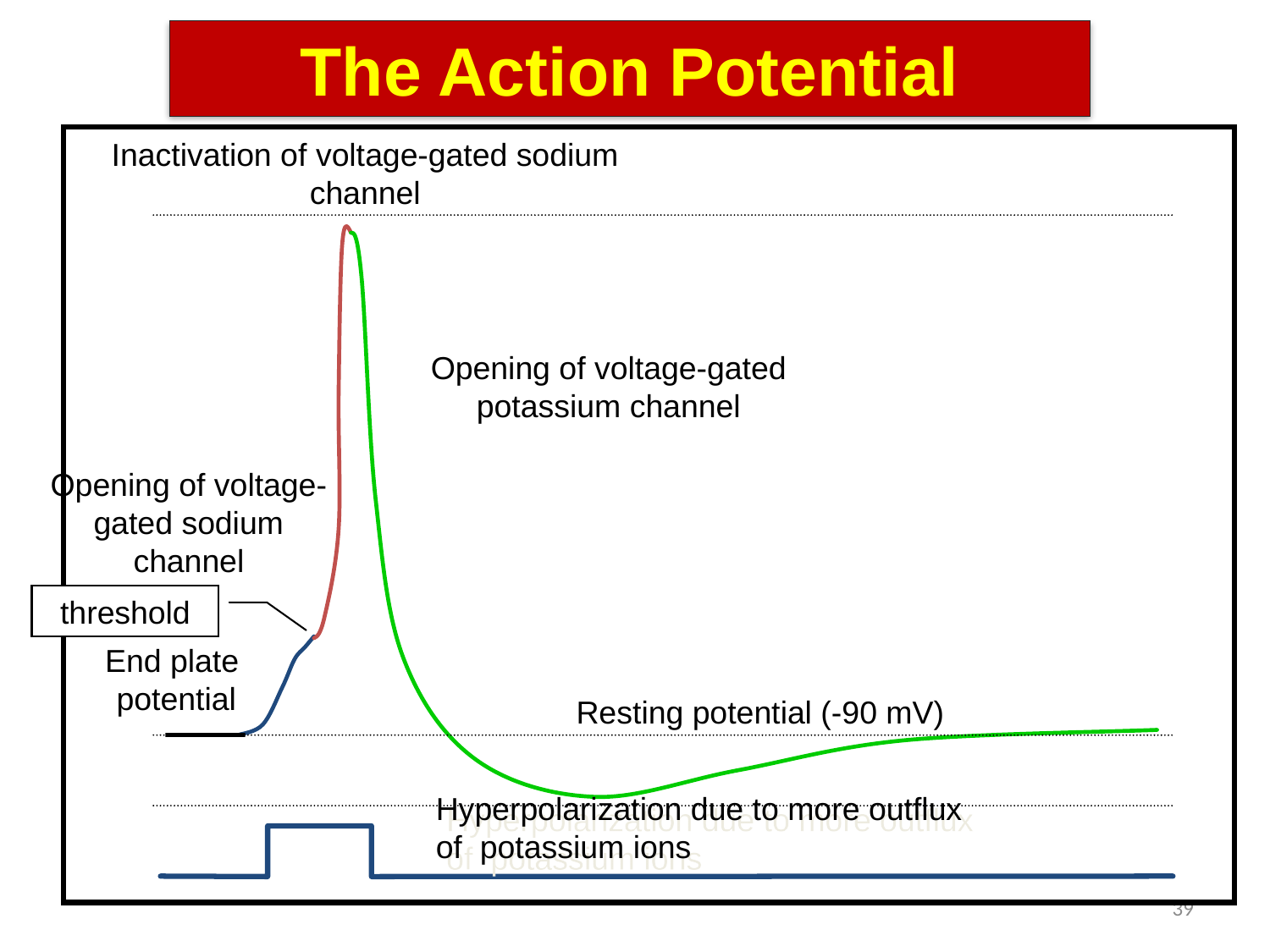

# The Action Potential

Inactivation of voltage-gated sodium channel

Opening of voltage-gated sodium channel

Opening of voltage-gated potassium channel
threshold
End plate
potential

Resting potential (-90 mV)

Hyperpolarization due to more outflux of  potassium ions

39